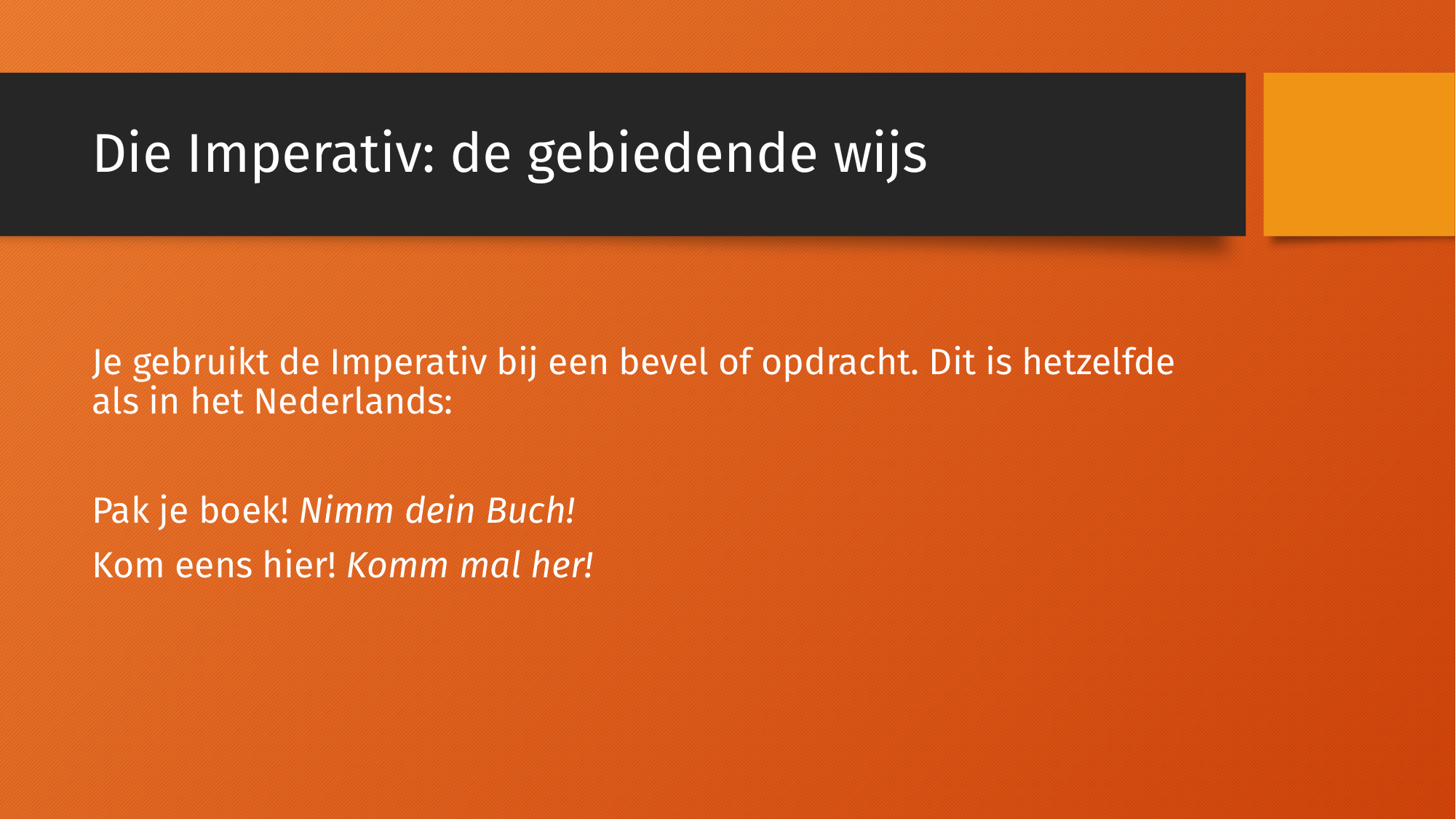

# Die Imperativ: de gebiedende wijs

Je gebruikt de Imperativ bij een bevel of opdracht. Dit is hetzelfde als in het Nederlands:

Pak je boek! Nimm dein Buch!
Kom eens hier! Komm mal her!